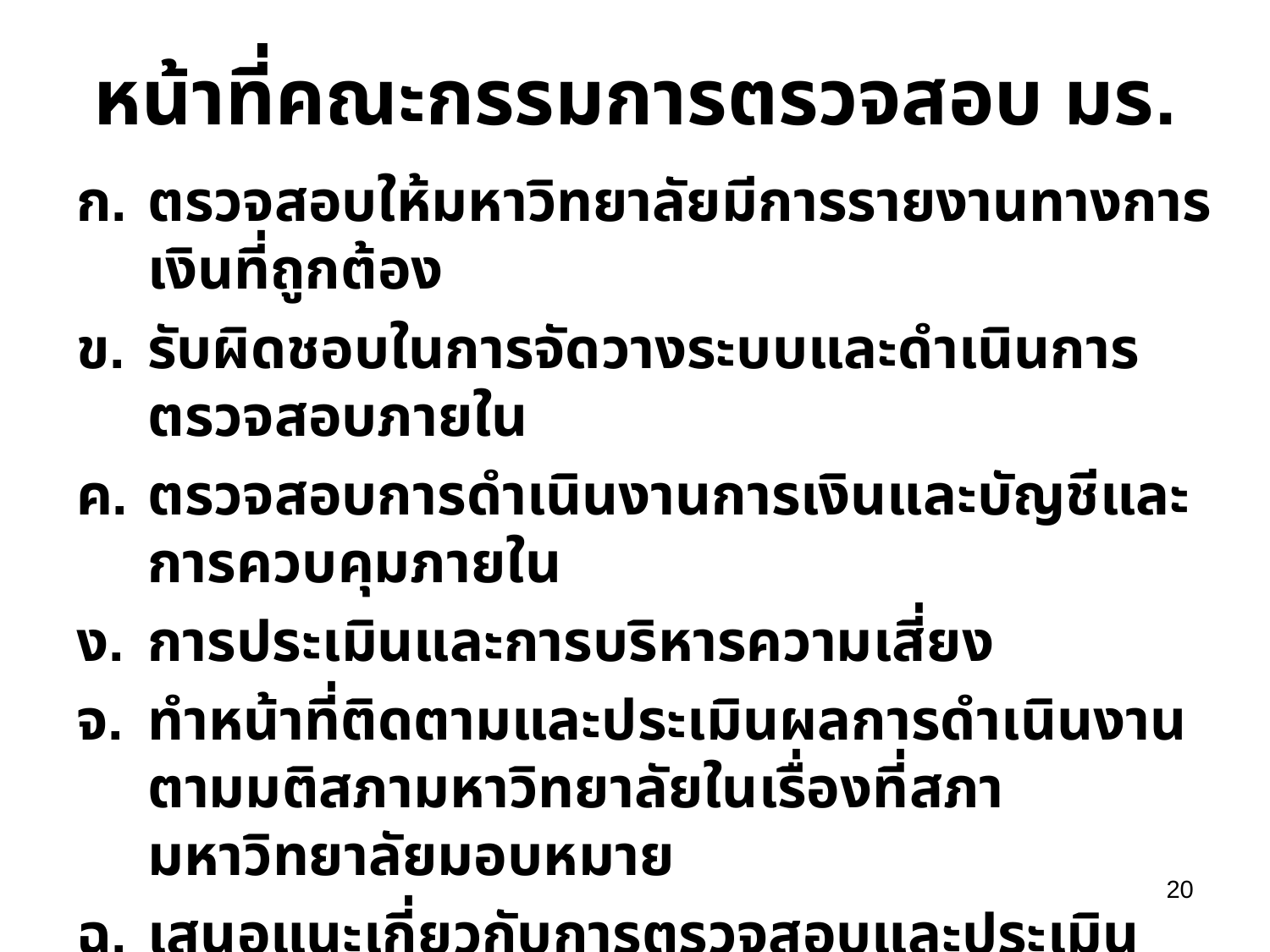

# หน้าที่คณะกรรมการตรวจสอบ มร.
ตรวจสอบให้มหาวิทยาลัยมีการรายงานทางการเงินที่ถูกต้อง
รับผิดชอบในการจัดวางระบบและดำเนินการตรวจสอบภายใน
ตรวจสอบการดำเนินงานการเงินและบัญชีและการควบคุมภายใน
การประเมินและการบริหารความเสี่ยง
ทำหน้าที่ติดตามและประเมินผลการดำเนินงานตามมติสภามหาวิทยาลัยในเรื่องที่สภามหาวิทยาลัยมอบหมาย
เสนอแนะเกี่ยวกับการตรวจสอบและประเมินการบริหารจัดการเสนอต่ออธิการบดี
ต้องรายงานผลการปฏิบัติงานต่อสภามหาวิทยาลัยอย่างสม่ำเสมอทุก ๆ ระยะเวลาตามที่สภามหาวิทยาลัยกำหนด

20